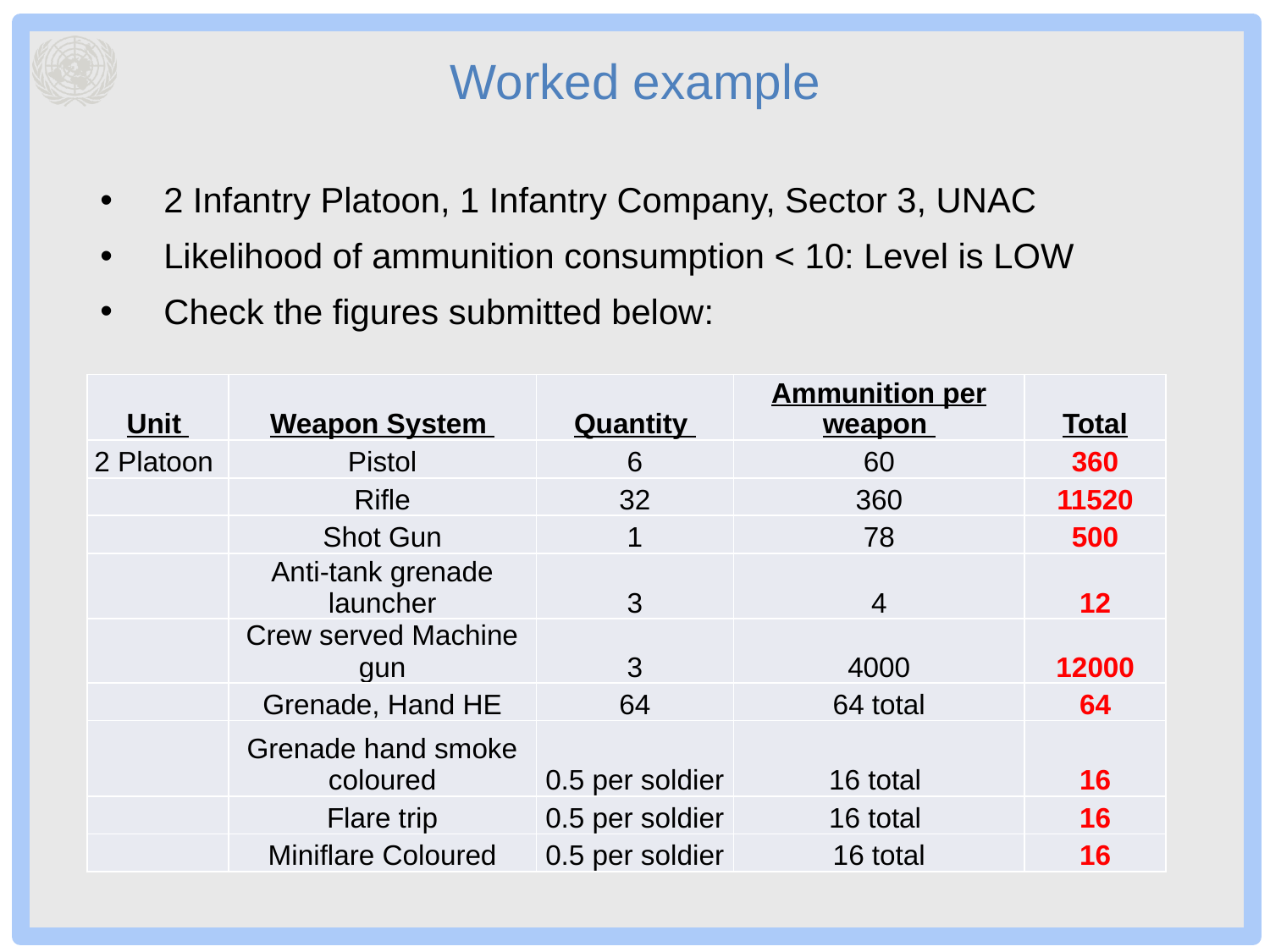

# Worked example
2 Infantry Platoon, 1 Infantry Company, Sector 3, UNAC
Likelihood of ammunition consumption < 10: Level is LOW
Check the figures submitted below:

| Unit | Weapon System | Quantity | Ammunition per weapon | Total |
| --- | --- | --- | --- | --- |
| 2 Platoon | Pistol | 6 | 60 | 360 |
|  | Rifle | 32 | 360 | 11520 |
|  | Shot Gun | 1 | 78 | 500 |
|  | Anti-tank grenade launcher | 3 | 4 | 12 |
|  | Crew served Machine gun | 3 | 4000 | 12000 |
|  | Grenade, Hand HE | 64 | 64 total | 64 |
|  | Grenade hand smoke coloured | 0.5 per soldier | 16 total | 16 |
|  | Flare trip | 0.5 per soldier | 16 total | 16 |
|  | Miniflare Coloured | 0.5 per soldier | 16 total | 16 |